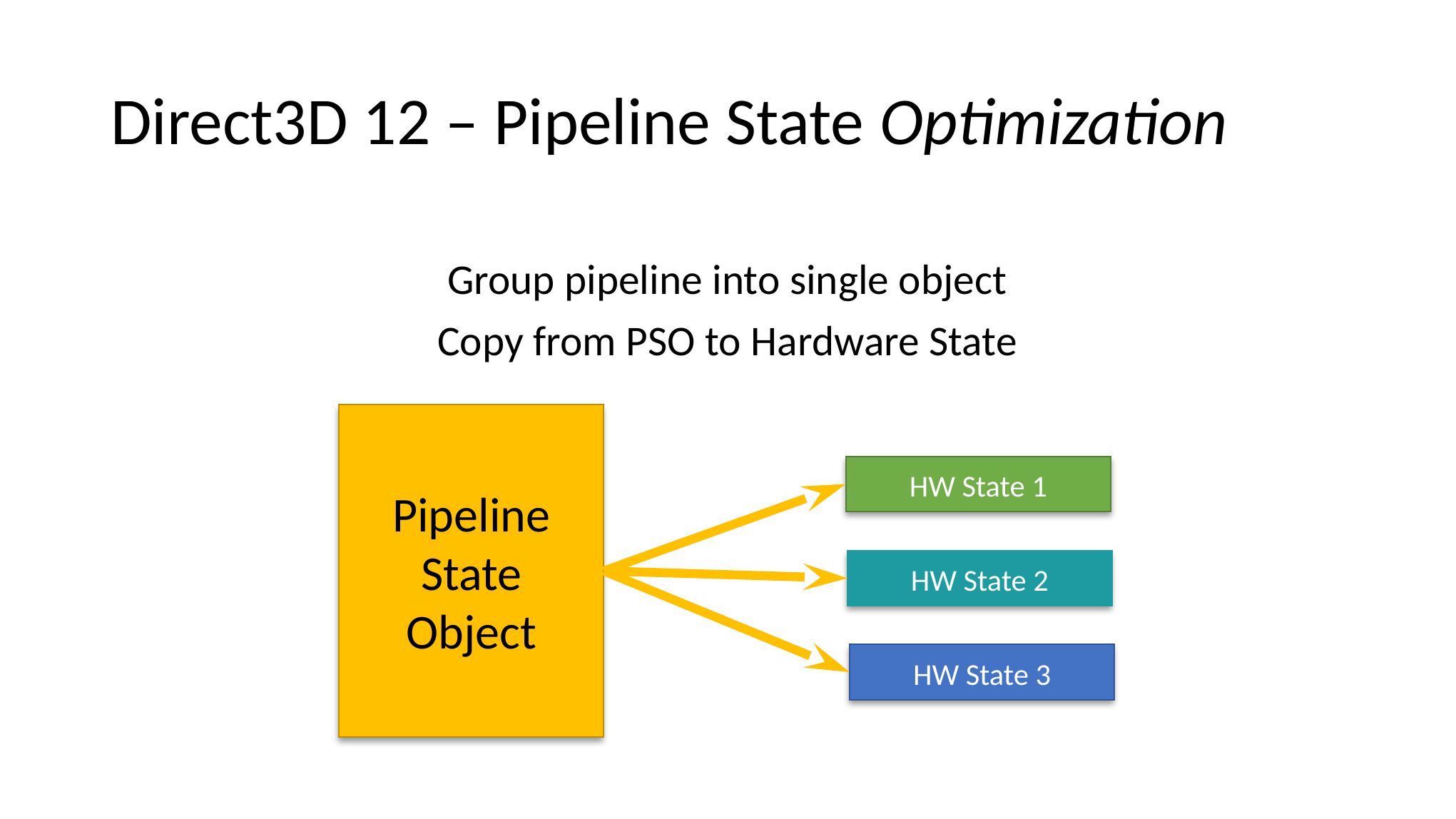

# Direct3D 12 – Pipeline State Optimization
Group pipeline into single object
Copy from PSO to Hardware State
Pipeline
State
Object
HW State 1
HW State 2
HW State 3